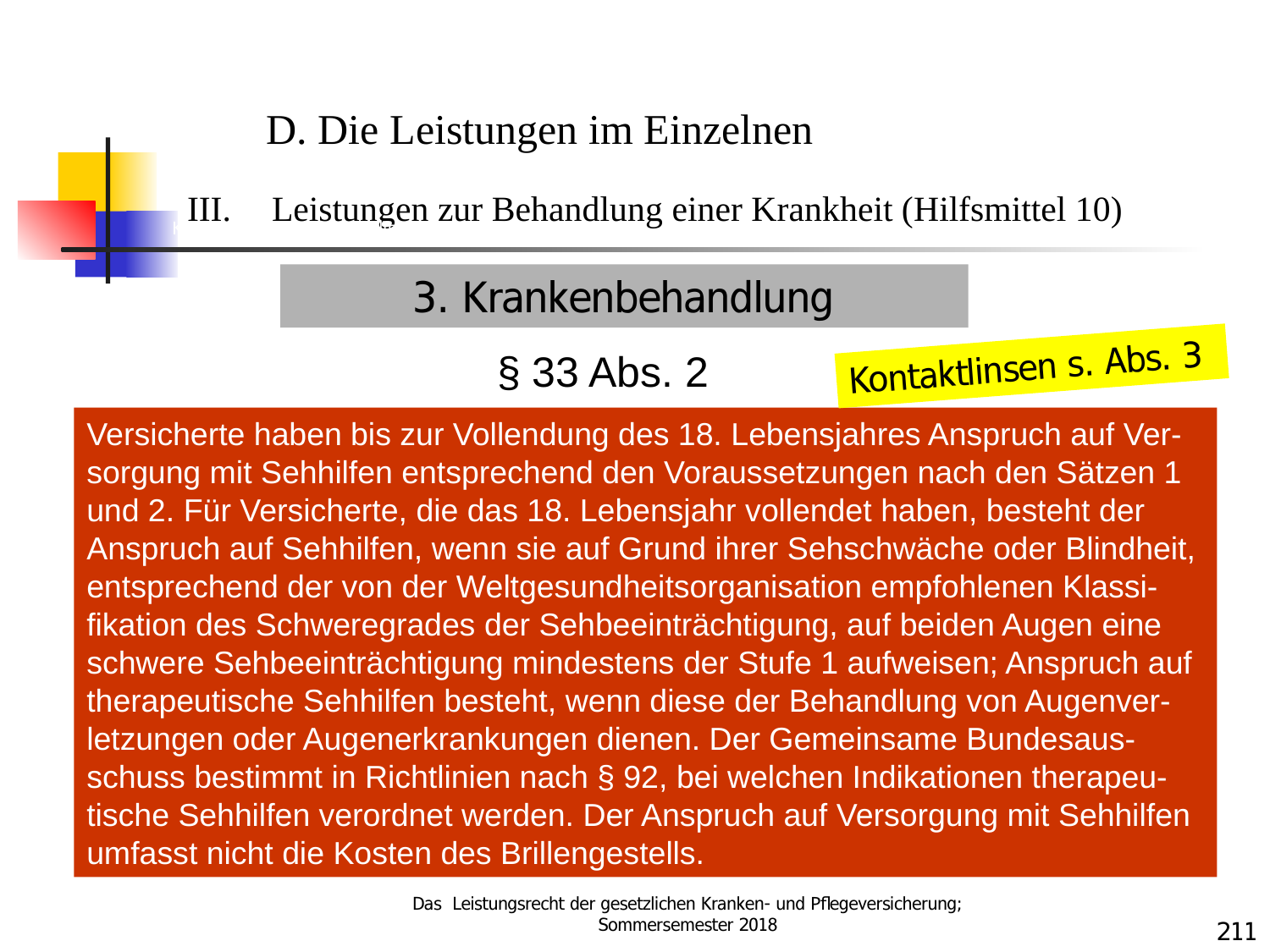

Krankenbehandlung 10 (Hilfsmittel)
D. Die Leistungen im Einzelnen

Leistungen zur Behandlung einer Krankheit (Hilfsmittel 10)
3. Krankenbehandlung
§ 33 Abs. 2
Kontaktlinsen s. Abs. 3
Versicherte haben bis zur Vollendung des 18. Lebensjahres Anspruch auf Ver-sorgung mit Sehhilfen entsprechend den Voraussetzungen nach den Sätzen 1 und 2. Für Versicherte, die das 18. Lebensjahr vollendet haben, besteht der Anspruch auf Sehhilfen, wenn sie auf Grund ihrer Sehschwäche oder Blindheit, entsprechend der von der Weltgesundheitsorganisation empfohlenen Klassi-fikation des Schweregrades der Sehbeeinträchtigung, auf beiden Augen eine schwere Sehbeeinträchtigung mindestens der Stufe 1 aufweisen; Anspruch auf therapeutische Sehhilfen besteht, wenn diese der Behandlung von Augenver-letzungen oder Augenerkrankungen dienen. Der Gemeinsame Bundesaus-schuss bestimmt in Richtlinien nach § 92, bei welchen Indikationen therapeu-tische Sehhilfen verordnet werden. Der Anspruch auf Versorgung mit Sehhilfen umfasst nicht die Kosten des Brillengestells.
Krankheit
Das  Leistungsrecht der gesetzlichen Kranken- und Pflegeversicherung; Sommersemester 2018
211